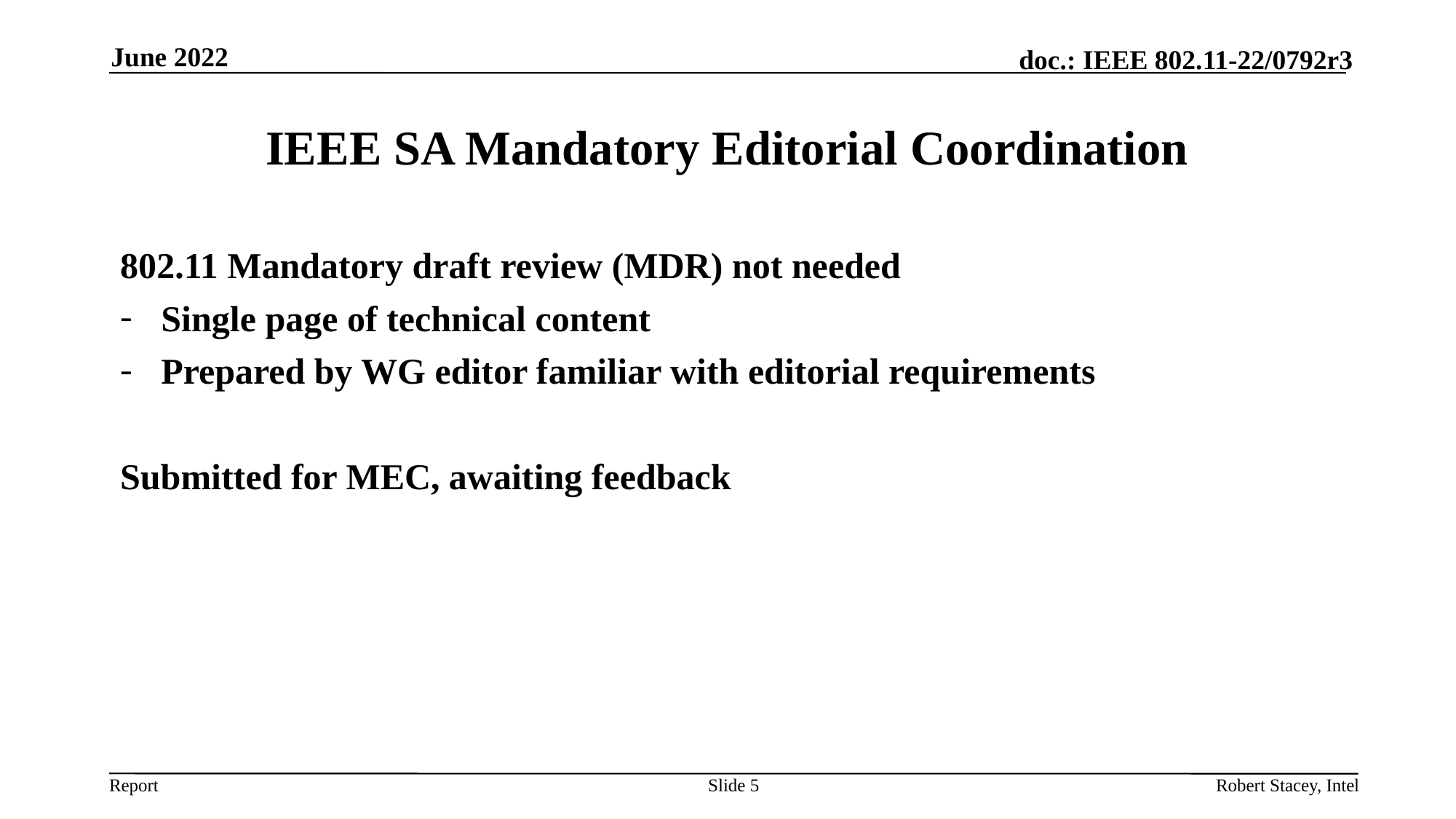

June 2022
# IEEE SA Mandatory Editorial Coordination
802.11 Mandatory draft review (MDR) not needed
Single page of technical content
Prepared by WG editor familiar with editorial requirements

Submitted for MEC, awaiting feedback
Slide 5
Robert Stacey, Intel